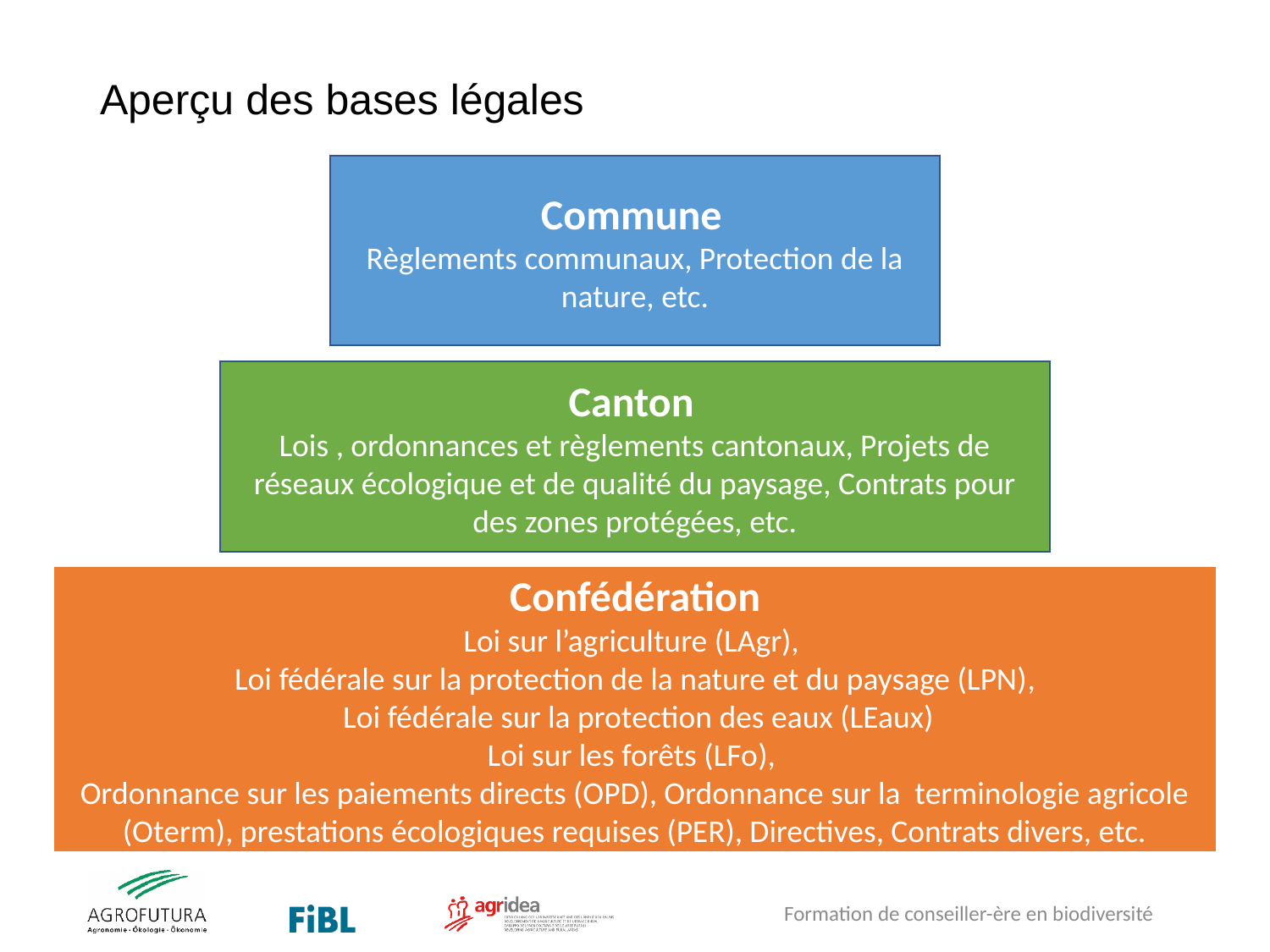

# Aperçu des bases légales
Commune
Règlements communaux, Protection de la nature, etc.
Canton
Lois , ordonnances et règlements cantonaux, Projets de réseaux écologique et de qualité du paysage, Contrats pour des zones protégées, etc.
Confédération
Loi sur l’agriculture (LAgr),
Loi fédérale sur la protection de la nature et du paysage (LPN),
 Loi fédérale sur la protection des eaux (LEaux)
Loi sur les forêts (LFo),
Ordonnance sur les paiements directs (OPD), Ordonnance sur la  terminologie agricole (Oterm), prestations écologiques requises (PER), Directives, Contrats divers, etc.
Formation de conseiller-ère en biodiversité